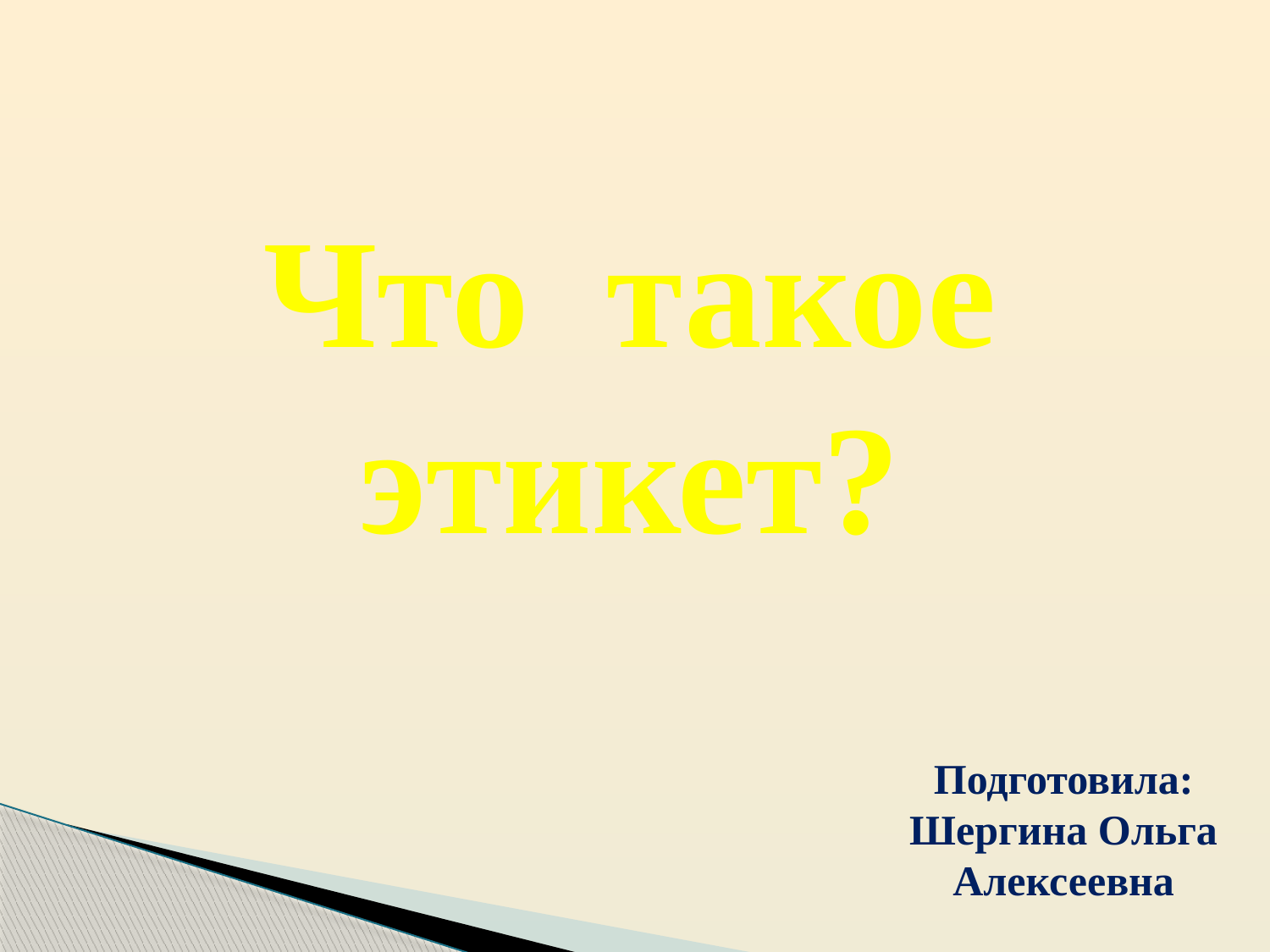

Что  такое этикет?
Подготовила: Шергина Ольга Алексеевна